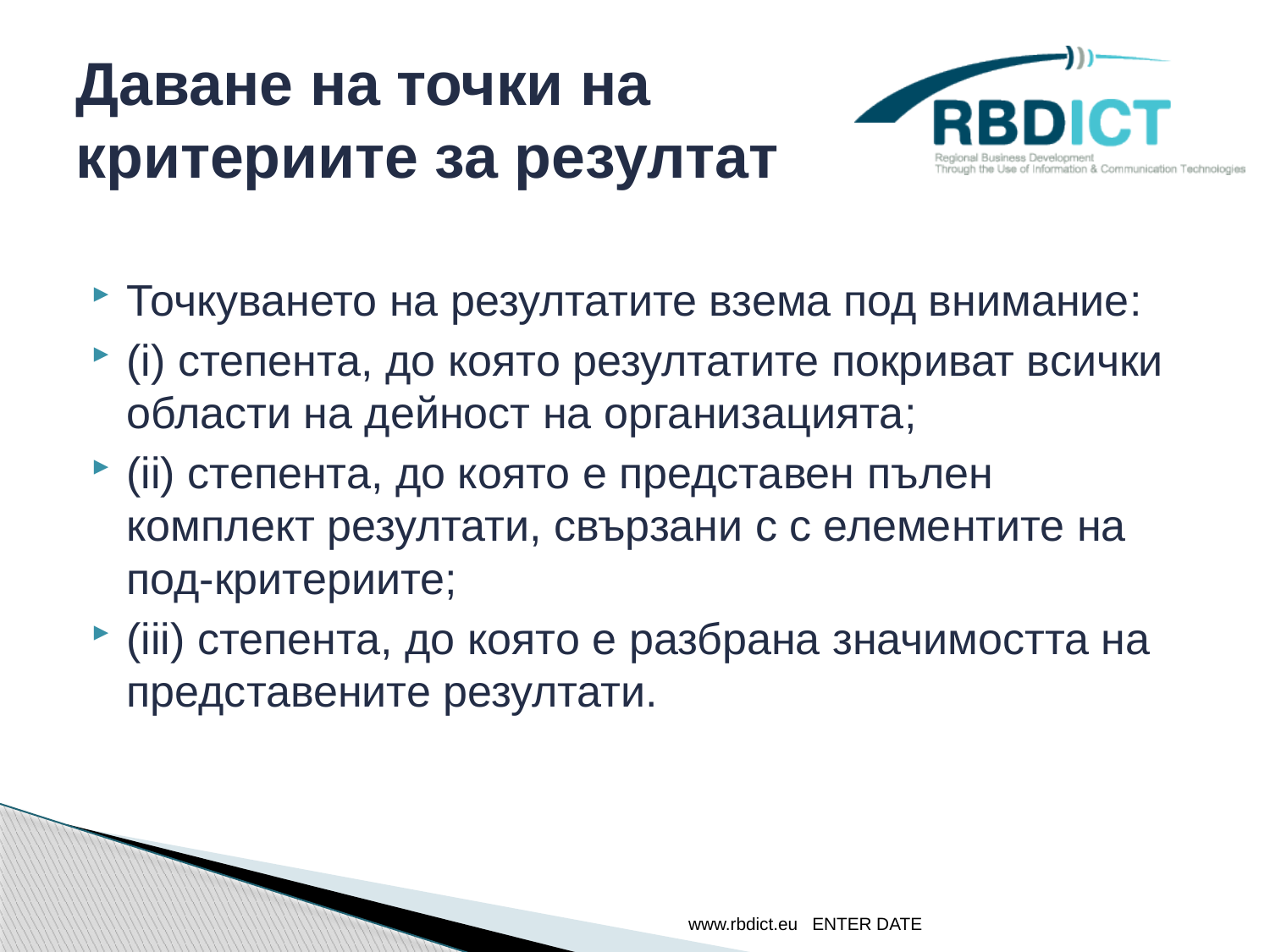

# Даване на точки на критериите за резултат

Точкуването на резултатите взема под внимание:
(i) степента, до която резултатите покриват всички области на дейност на организацията;
(ii) степента, до която е представен пълен комплект резултати, свързани с с елементите на под-критериите;
(iii) степента, до която е разбрана значимостта на представените резултати.
www.rbdict.eu   ENTER DATE